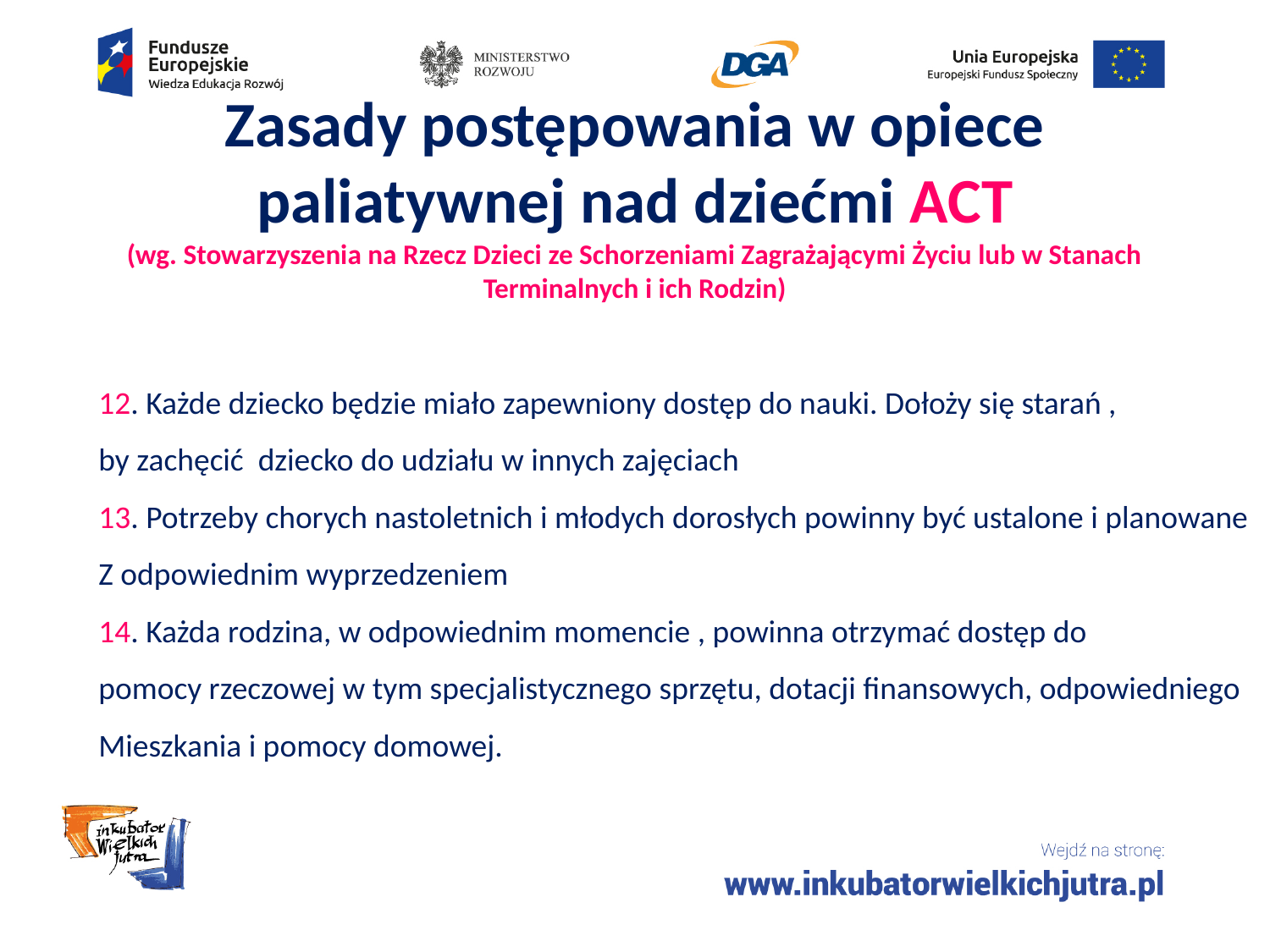

# Zasady postępowania w opiece paliatywnej nad dziećmi ACT (wg. Stowarzyszenia na Rzecz Dzieci ze Schorzeniami Zagrażającymi Życiu lub w Stanach Terminalnych i ich Rodzin)
12. Każde dziecko będzie miało zapewniony dostęp do nauki. Dołoży się starań ,
by zachęcić  dziecko do udziału w innych zajęciach
13. Potrzeby chorych nastoletnich i młodych dorosłych powinny być ustalone i planowane
Z odpowiednim wyprzedzeniem
14. Każda rodzina, w odpowiednim momencie , powinna otrzymać dostęp do
pomocy rzeczowej w tym specjalistycznego sprzętu, dotacji finansowych, odpowiedniego
Mieszkania i pomocy domowej.